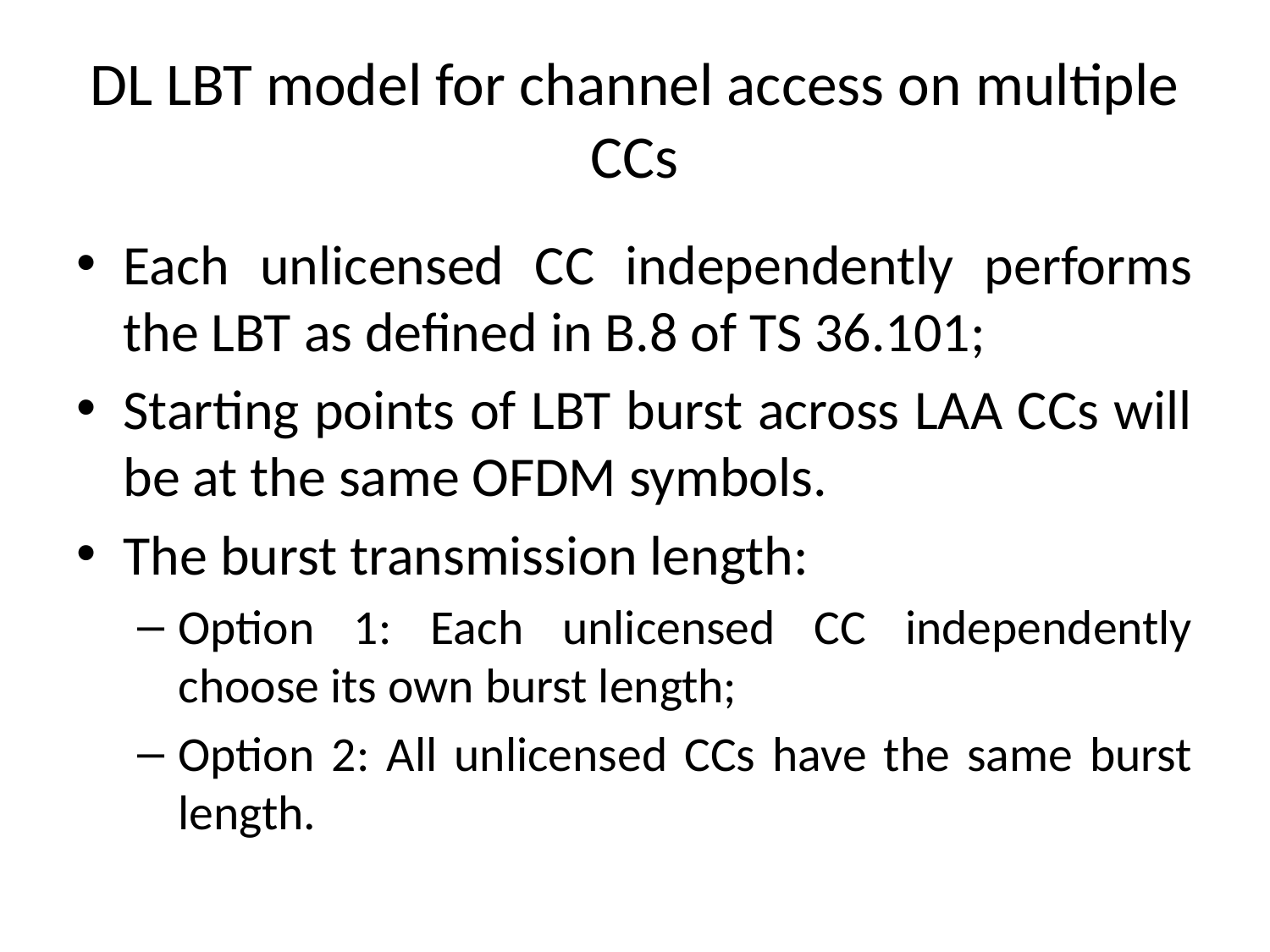

# DL LBT model for channel access on multiple CCs
Each unlicensed CC independently performs the LBT as defined in B.8 of TS 36.101;
Starting points of LBT burst across LAA CCs will be at the same OFDM symbols.
The burst transmission length:
Option 1: Each unlicensed CC independently choose its own burst length;
Option 2: All unlicensed CCs have the same burst length.